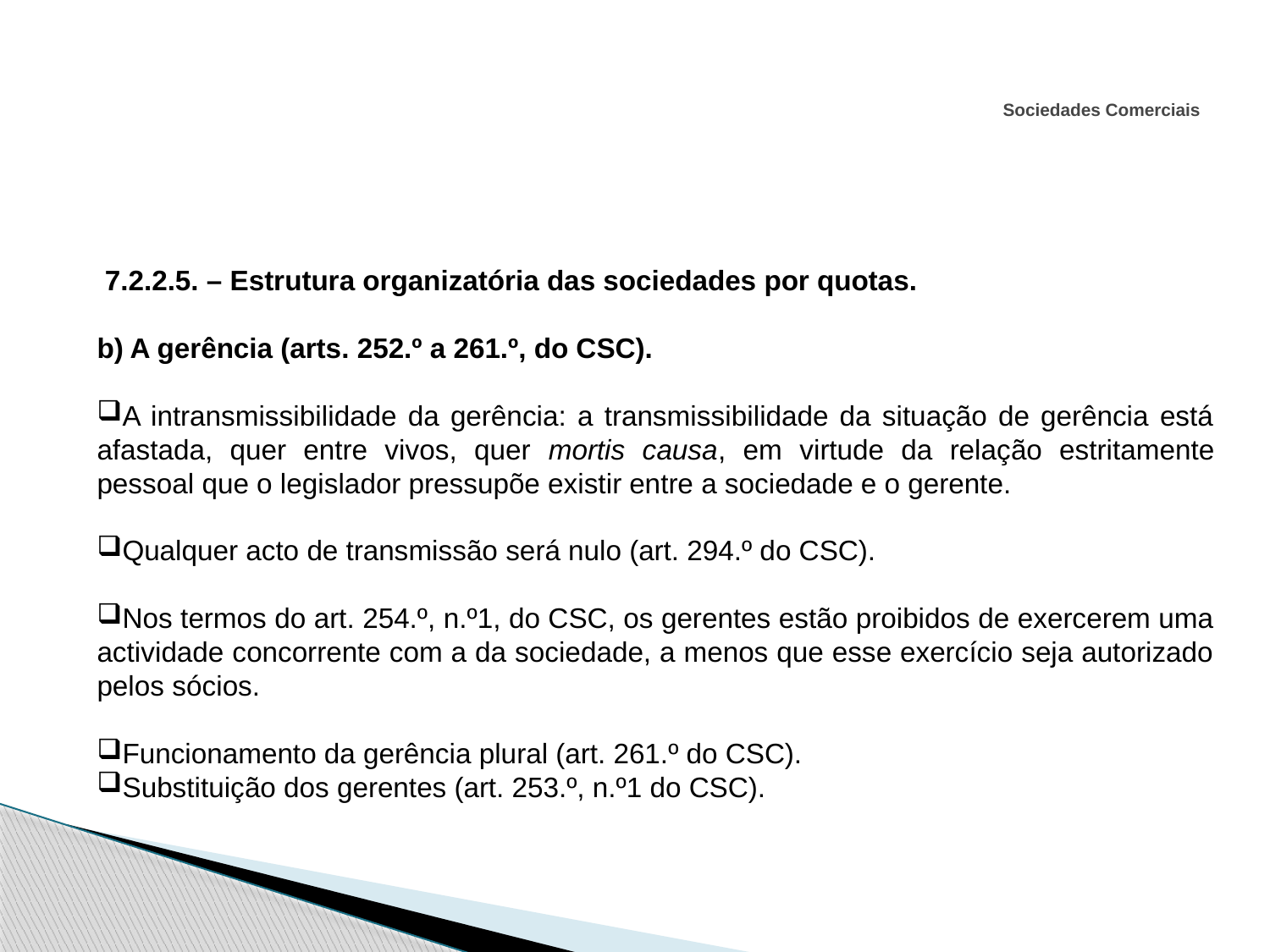

# Sociedades Comerciais

 7.2.2.5. – Estrutura organizatória das sociedades por quotas.

b) A gerência (arts. 252.º a 261.º, do CSC).

A intransmissibilidade da gerência: a transmissibilidade da situação de gerência está afastada, quer entre vivos, quer mortis causa, em virtude da relação estritamente pessoal que o legislador pressupõe existir entre a sociedade e o gerente.

Qualquer acto de transmissão será nulo (art. 294.º do CSC).

Nos termos do art. 254.º, n.º1, do CSC, os gerentes estão proibidos de exercerem uma actividade concorrente com a da sociedade, a menos que esse exercício seja autorizado pelos sócios.

Funcionamento da gerência plural (art. 261.º do CSC).
Substituição dos gerentes (art. 253.º, n.º1 do CSC).